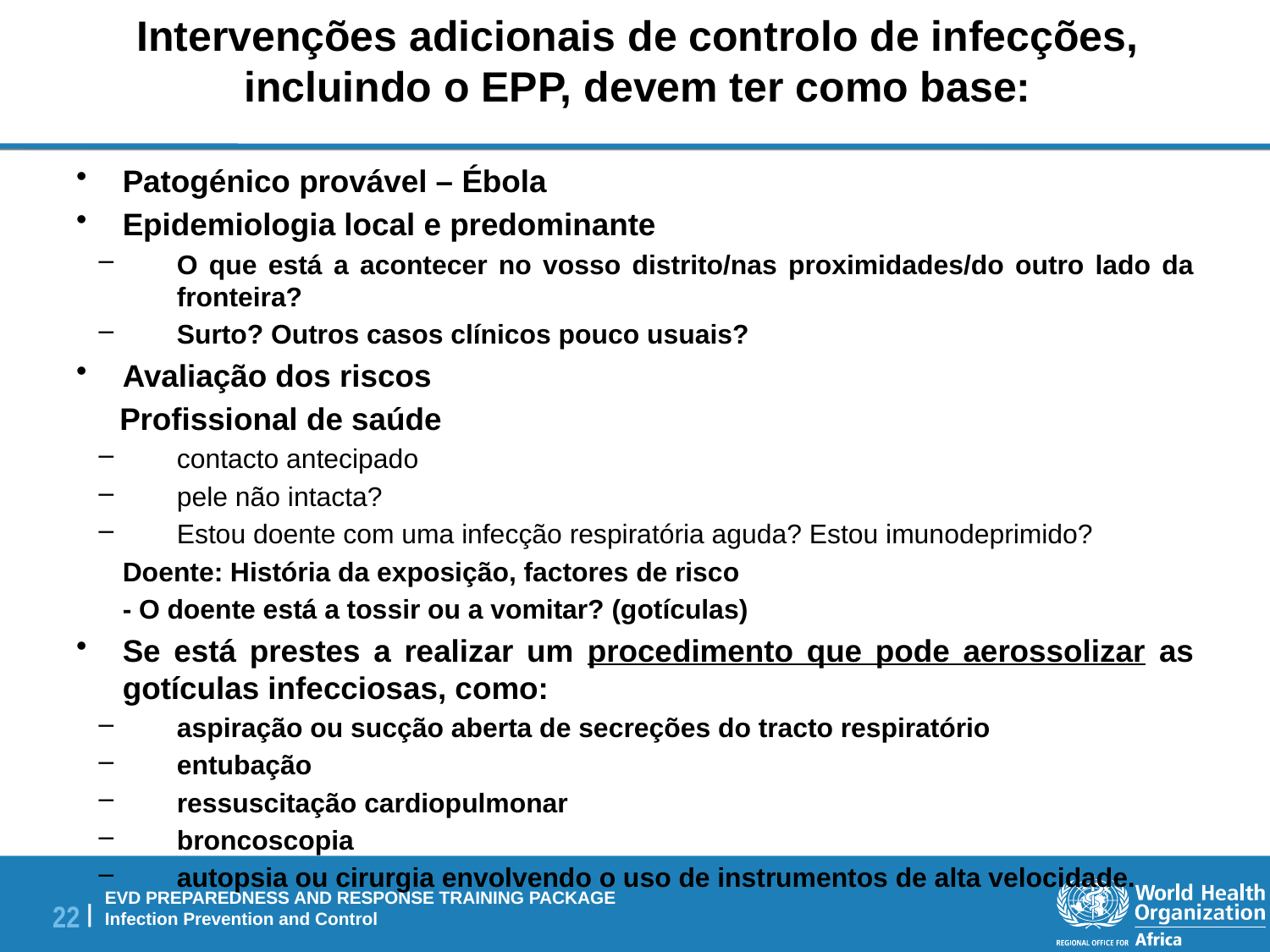

# Intervenções adicionais de controlo de infecções, incluindo o EPP, devem ter como base:
Patogénico provável – Ébola
Epidemiologia local e predominante
O que está a acontecer no vosso distrito/nas proximidades/do outro lado da fronteira?
Surto? Outros casos clínicos pouco usuais?
Avaliação dos riscos
     Profissional de saúde
contacto antecipado
pele não intacta?
Estou doente com uma infecção respiratória aguda? Estou imunodeprimido?
Doente: História da exposição, factores de risco
- O doente está a tossir ou a vomitar? (gotículas)
Se está prestes a realizar um procedimento que pode aerossolizar as gotículas infecciosas, como:
aspiração ou sucção aberta de secreções do tracto respiratório
entubação
ressuscitação cardiopulmonar
broncoscopia
autopsia ou cirurgia envolvendo o uso de instrumentos de alta velocidade.